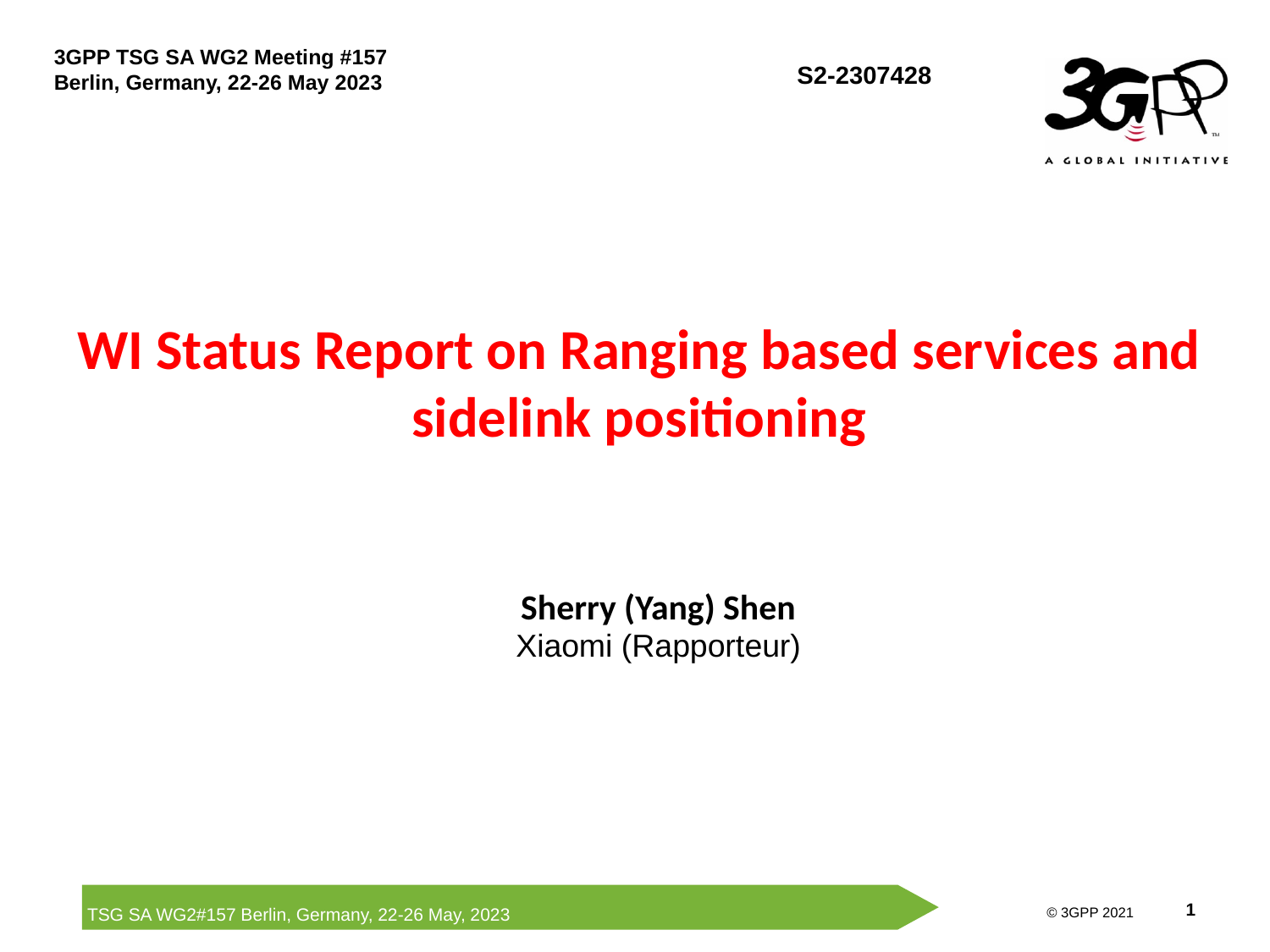

S2-2307428
# WI Status Report on Ranging based services and sidelink positioning
Sherry (Yang) Shen
Xiaomi (Rapporteur)